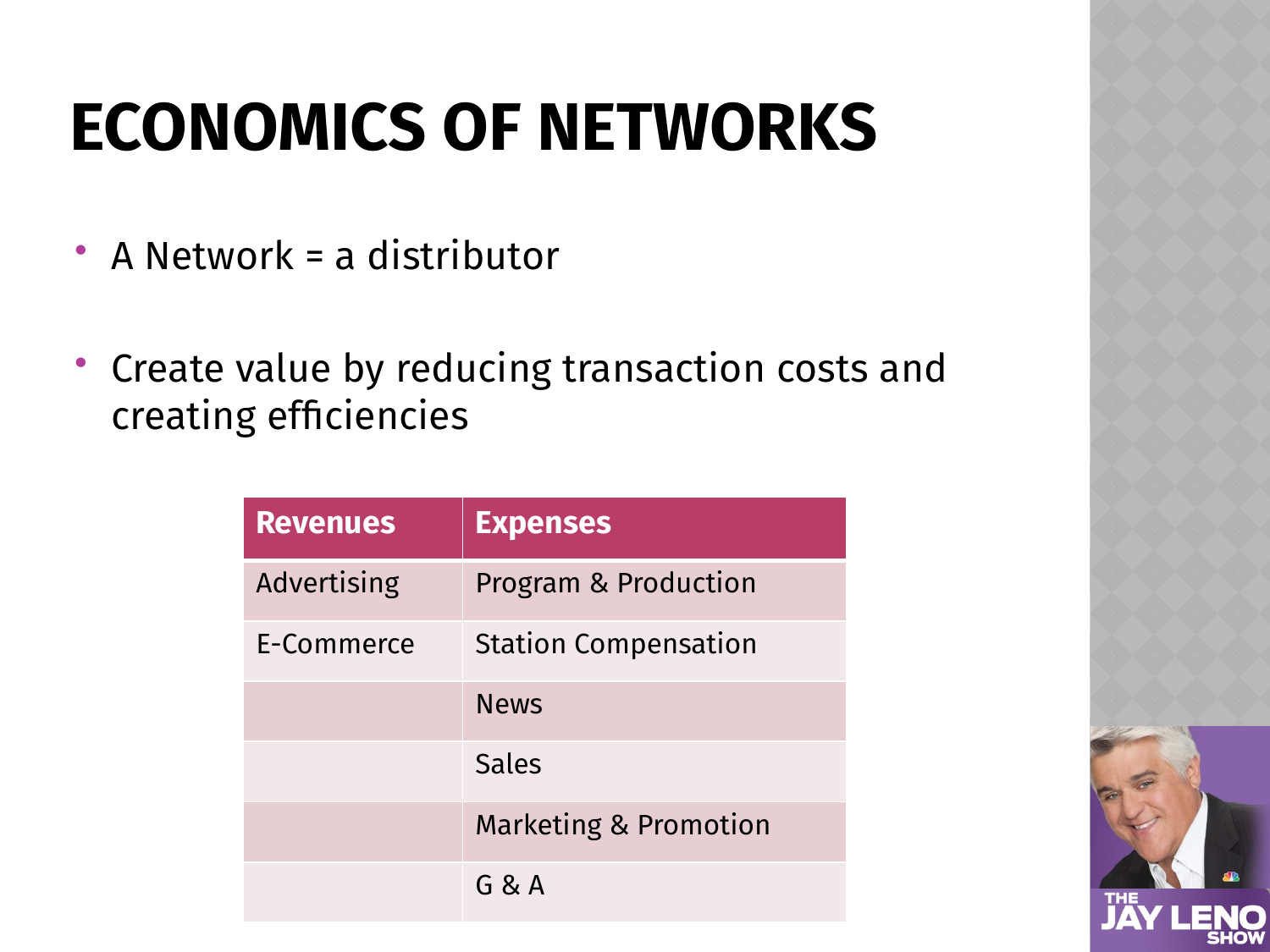

# Economics of Networks
A Network = a distributor

Create value by reducing transaction costs and creating efficiencies

| Revenues | Expenses |
| --- | --- |
| Advertising | Program & Production |
| E-Commerce | Station Compensation |
|  | News |
|  | Sales |
|  | Marketing & Promotion |
|  | G & A |